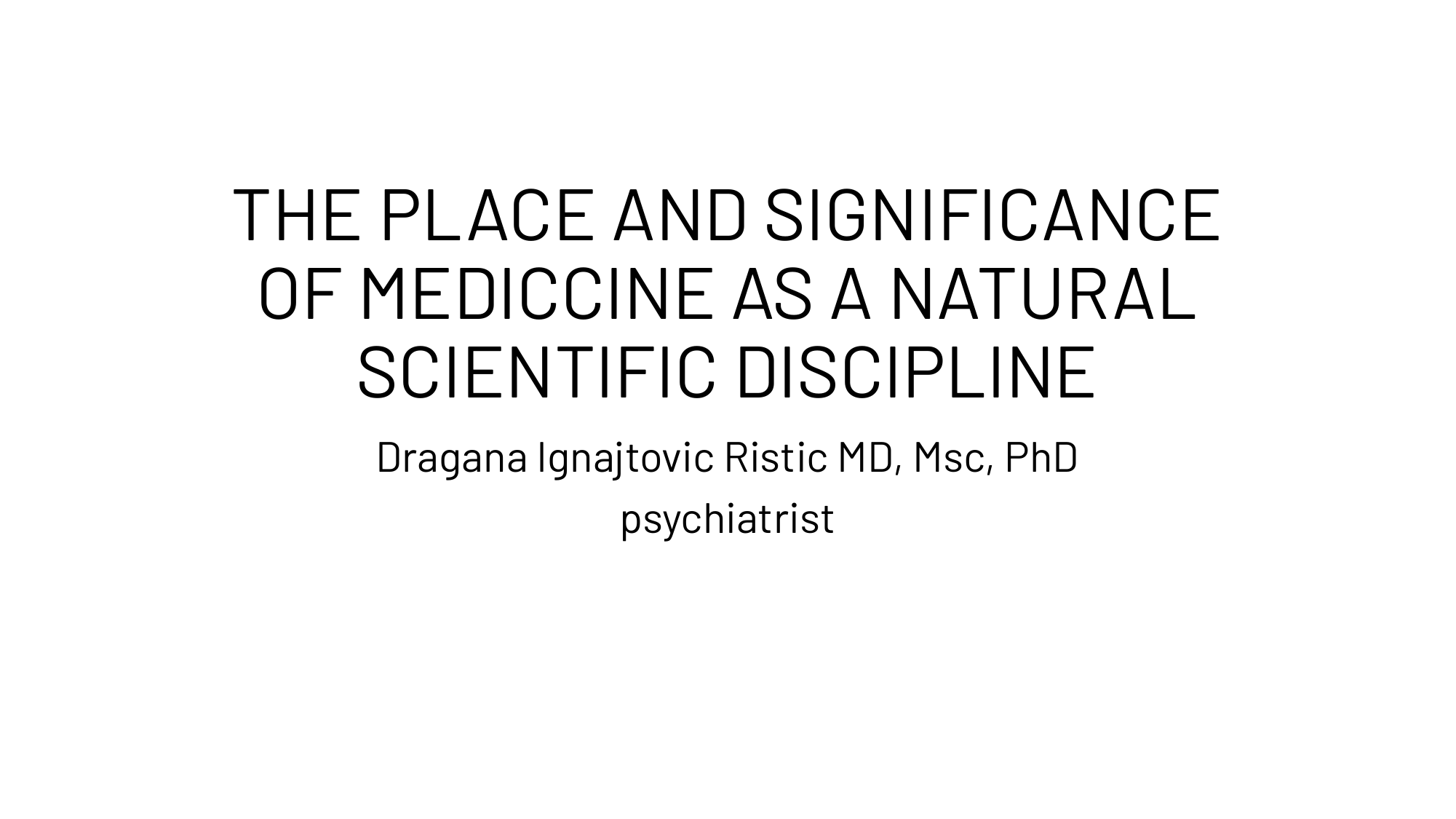

# THE PLACE AND SIGNIFICANCE OF MEDICCINE AS A NATURAL SCIENTIFIC DISCIPLINE
Dragana Ignajtovic Ristic MD, Msc, PhD
psychiatrist